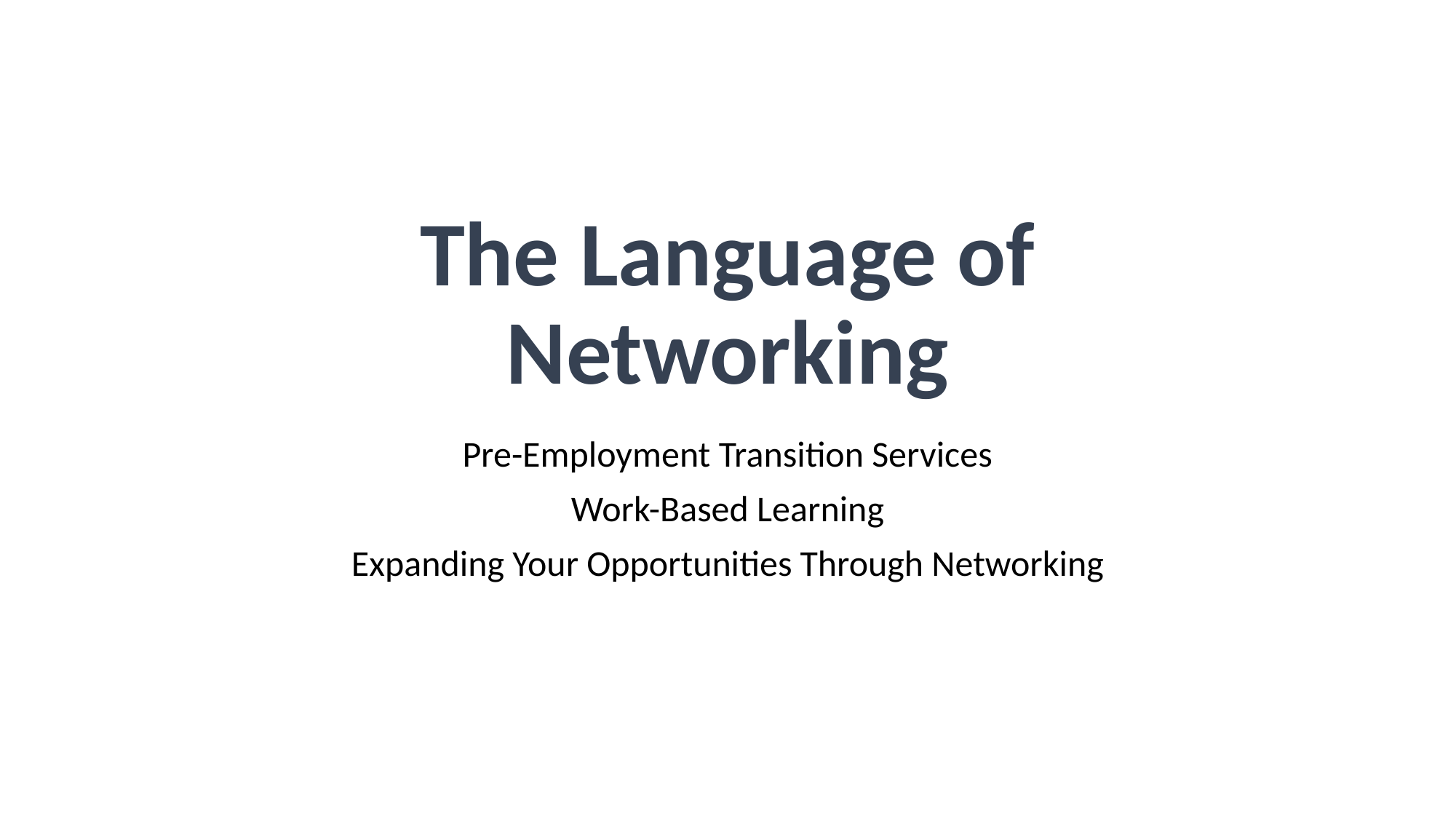

# The Language of Networking
Pre-Employment Transition Services
Work-Based Learning
Expanding Your Opportunities Through Networking